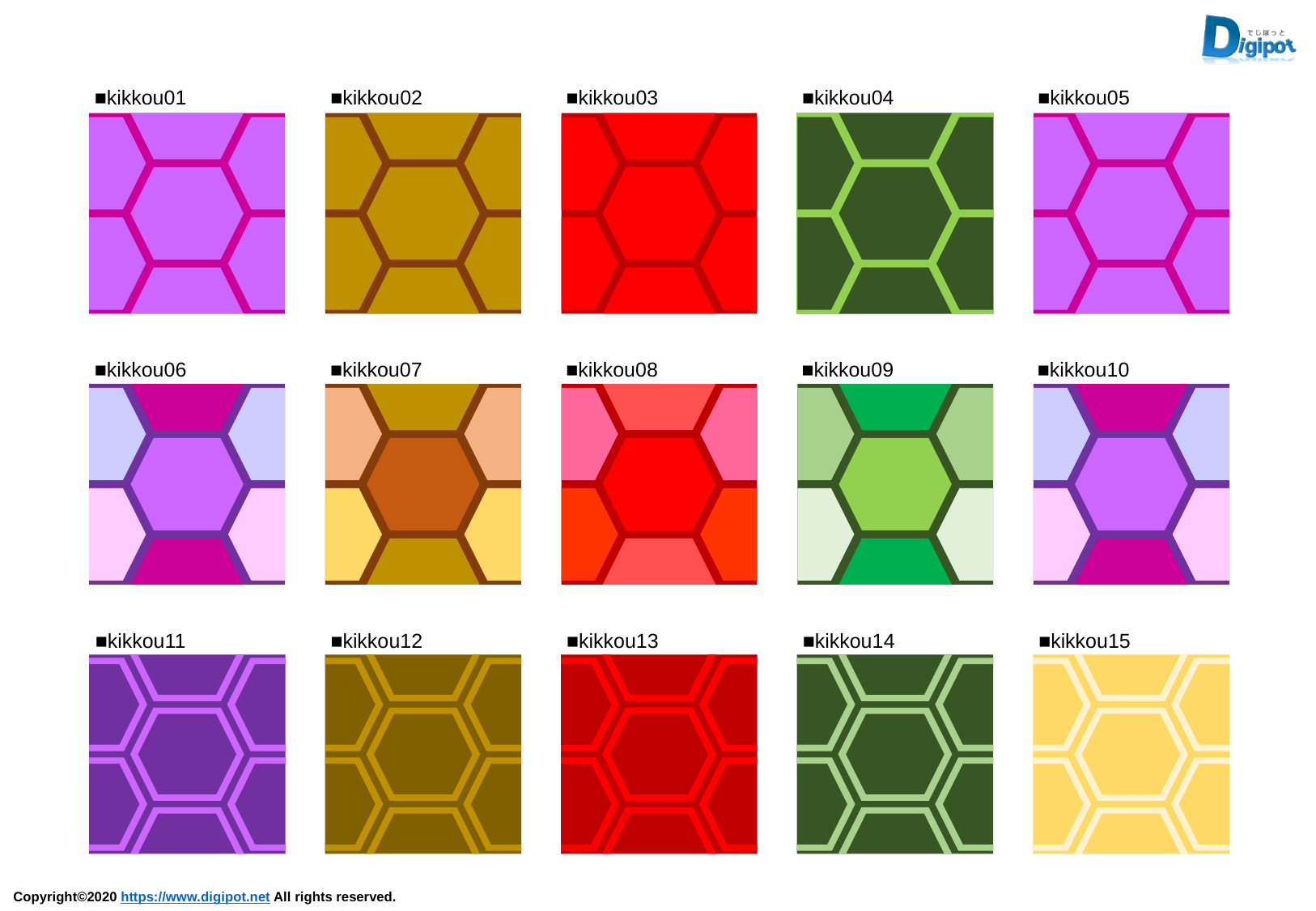

■kikkou01
■kikkou02
■kikkou03
■kikkou04
■kikkou05

■kikkou06
■kikkou07
■kikkou08
■kikkou09
■kikkou10

■kikkou11
■kikkou12
■kikkou13
■kikkou14
■kikkou15